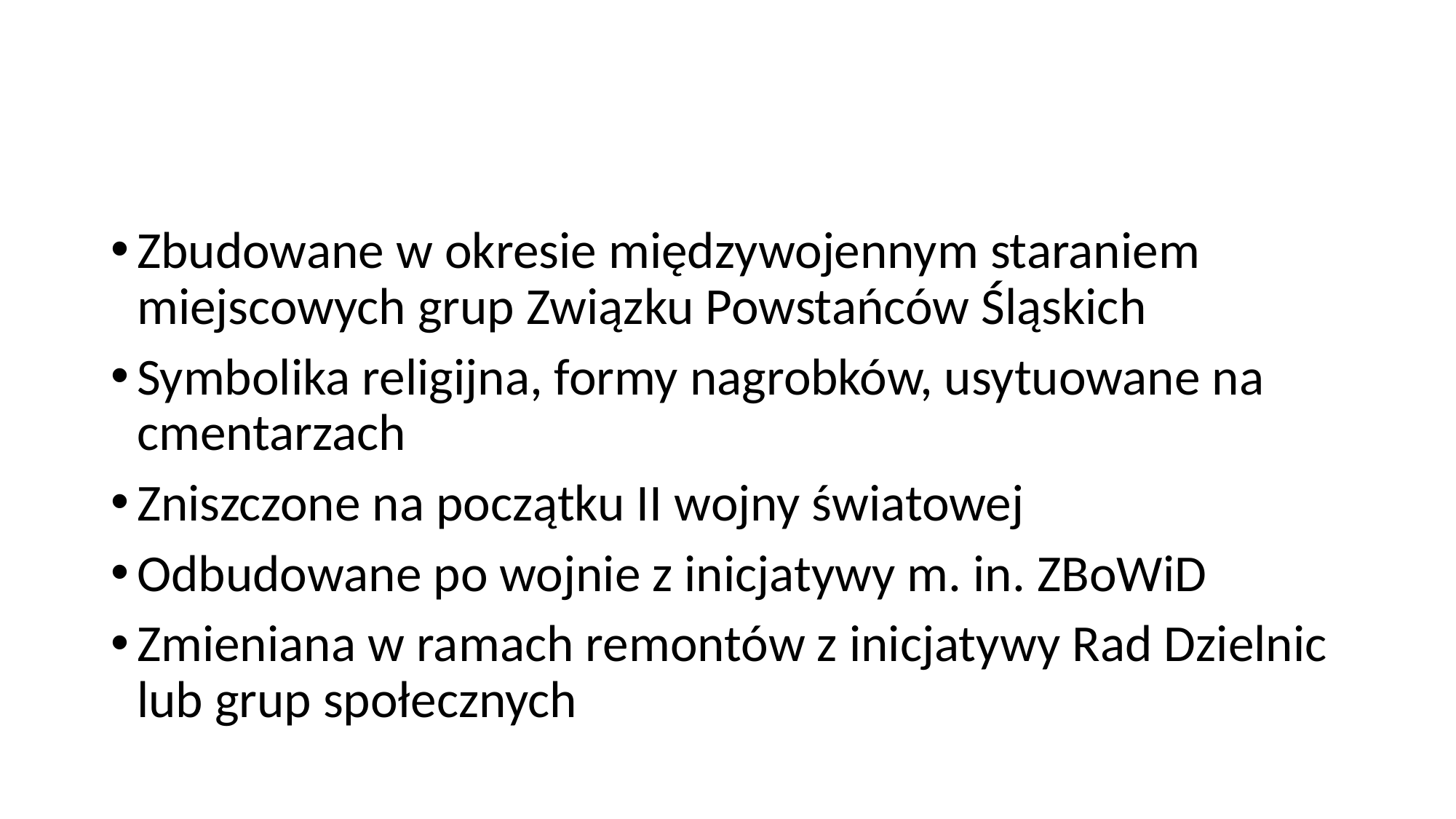

Zbudowane w okresie międzywojennym staraniem miejscowych grup Związku Powstańców Śląskich
Symbolika religijna, formy nagrobków, usytuowane na cmentarzach
Zniszczone na początku II wojny światowej
Odbudowane po wojnie z inicjatywy m. in. ZBoWiD
Zmieniana w ramach remontów z inicjatywy Rad Dzielnic lub grup społecznych